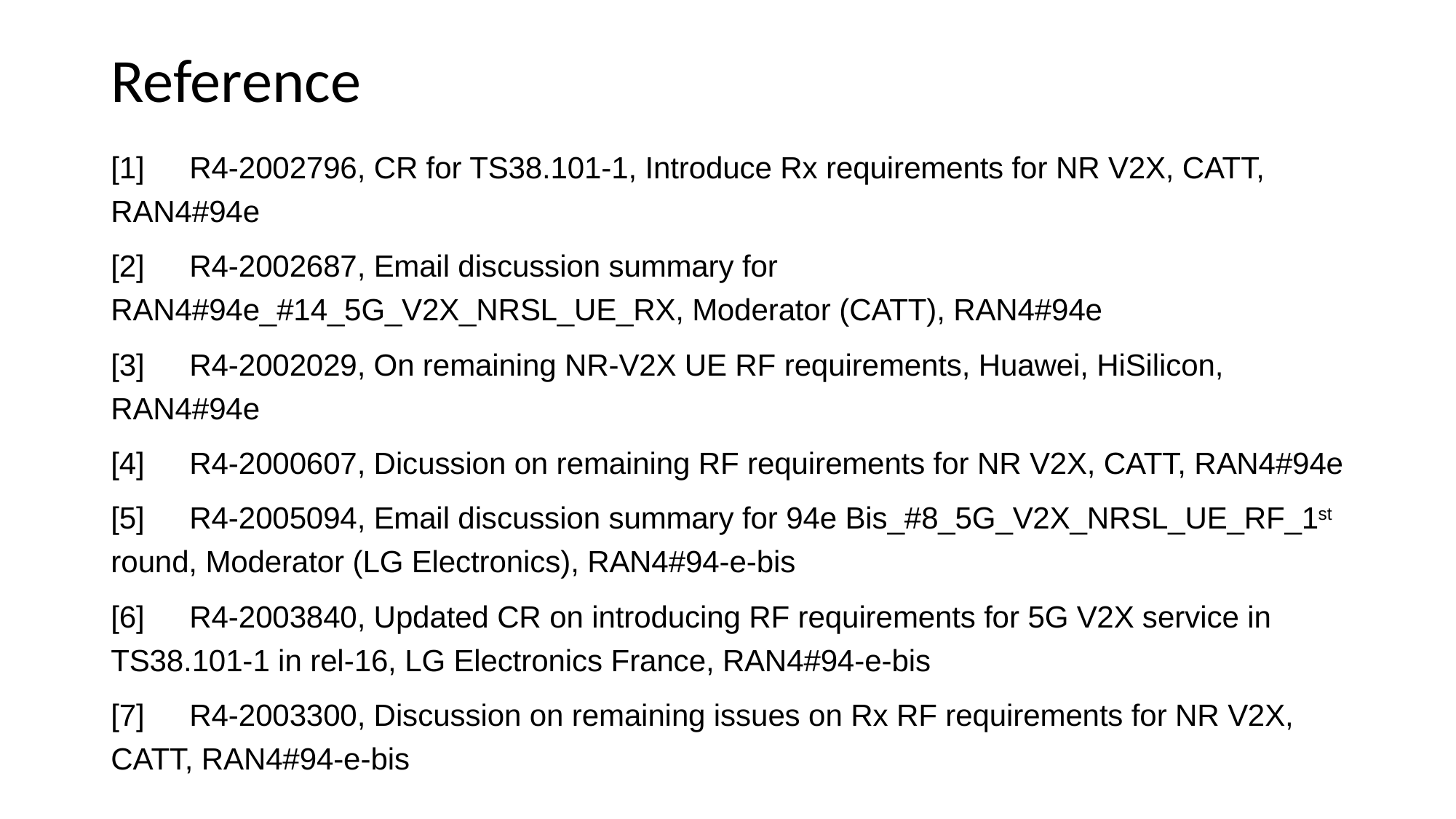

# Reference
[1]	R4-2002796, CR for TS38.101-1, Introduce Rx requirements for NR V2X, CATT, RAN4#94e
[2]	R4-2002687, Email discussion summary for RAN4#94e_#14_5G_V2X_NRSL_UE_RX, Moderator (CATT), RAN4#94e
[3]	R4-2002029, On remaining NR-V2X UE RF requirements, Huawei, HiSilicon, RAN4#94e
[4]	R4-2000607, Dicussion on remaining RF requirements for NR V2X, CATT, RAN4#94e
[5]	R4-2005094, Email discussion summary for 94e Bis_#8_5G_V2X_NRSL_UE_RF_1st round, Moderator (LG Electronics), RAN4#94-e-bis
[6]	R4-2003840, Updated CR on introducing RF requirements for 5G V2X service in TS38.101-1 in rel-16, LG Electronics France, RAN4#94-e-bis
[7]	R4-2003300, Discussion on remaining issues on Rx RF requirements for NR V2X, CATT, RAN4#94-e-bis